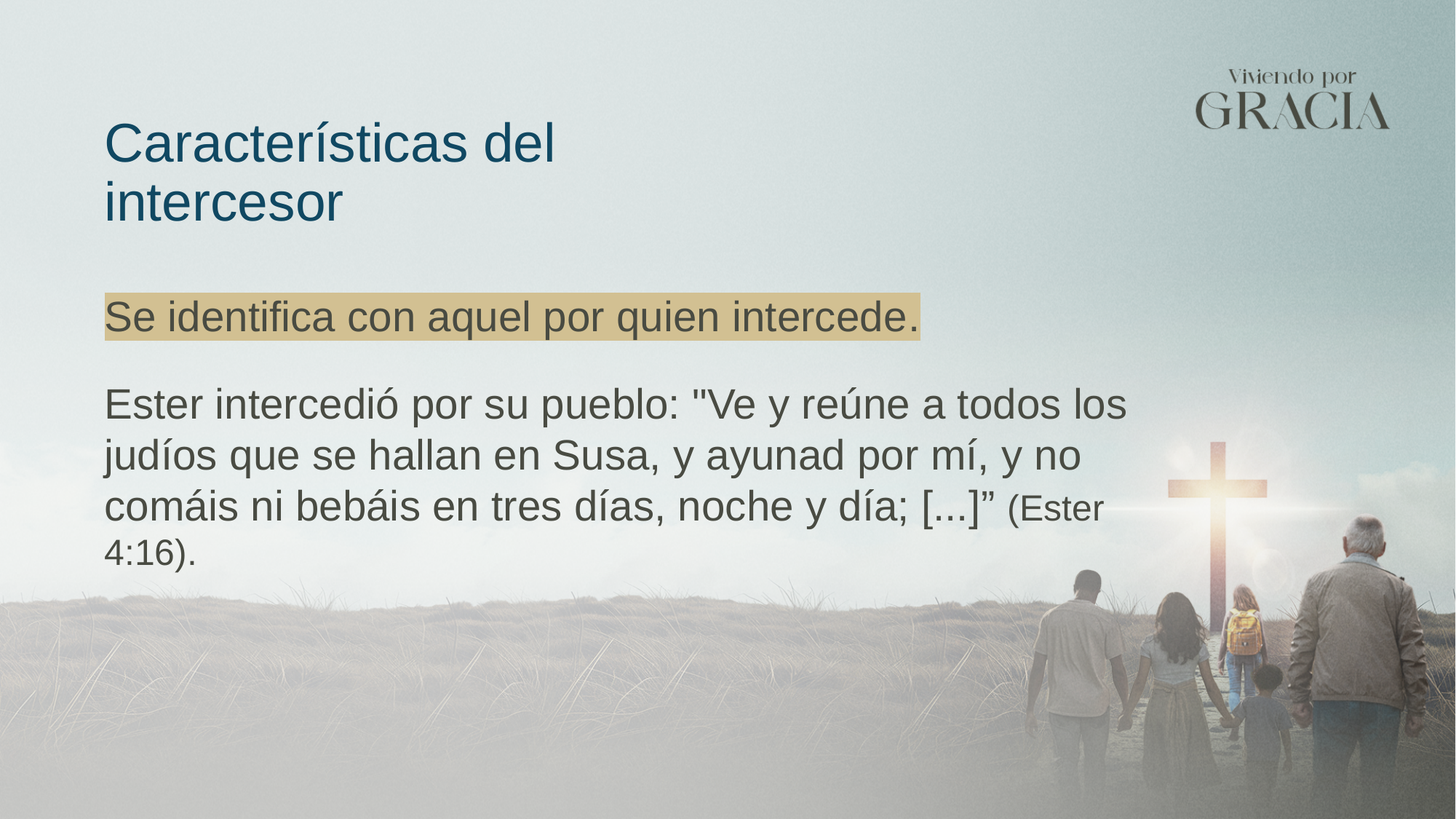

Características del intercesor
Se identifica con aquel por quien intercede.
Ester intercedió por su pueblo: "Ve y reúne a todos los judíos que se hallan en Susa, y ayunad por mí, y no comáis ni bebáis en tres días, noche y día; [...]” (Ester 4:16).